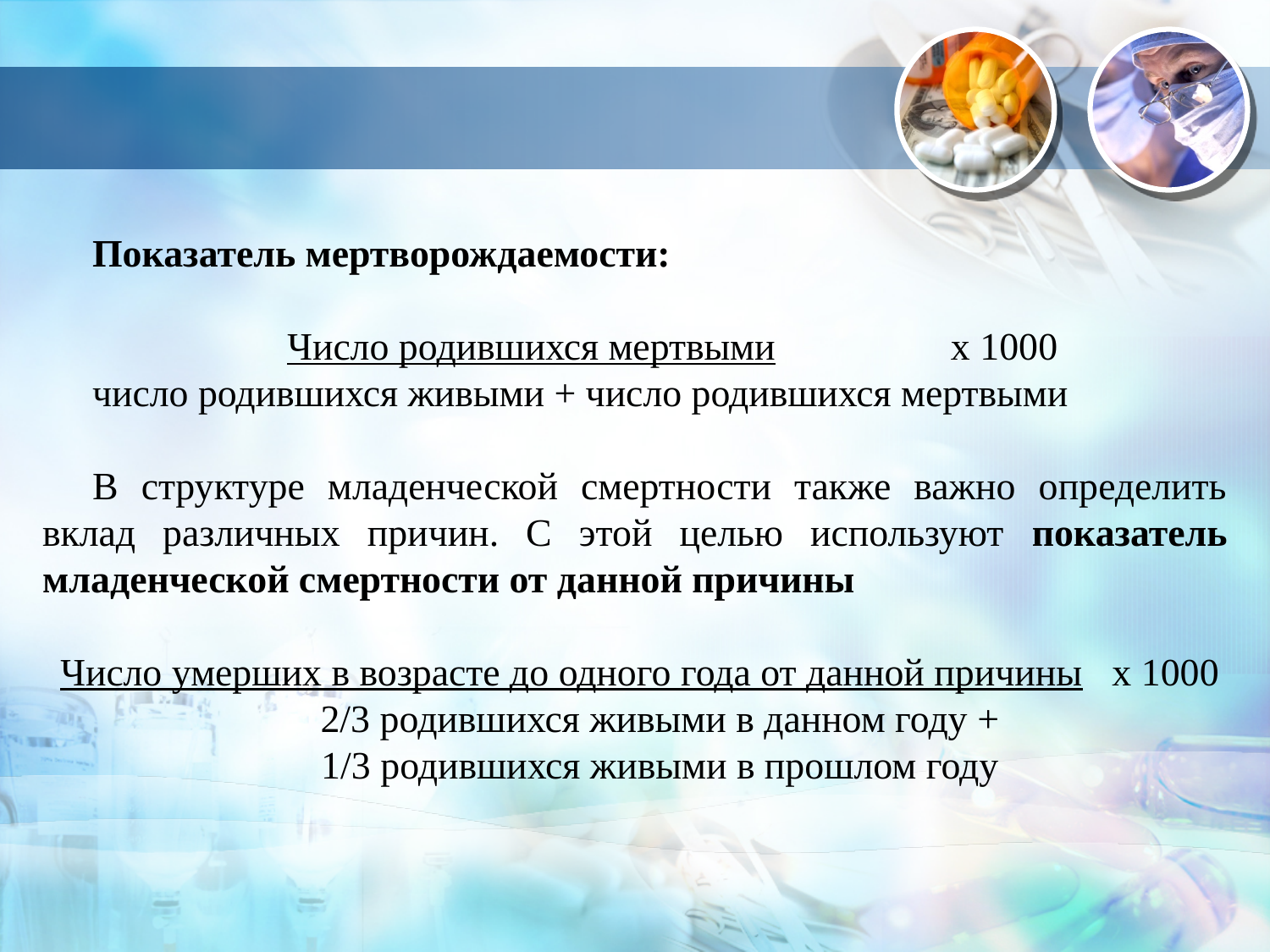

#
Показатель мертворождаемости:

                    Число родившихся мертвыми                  х 1000
число родившихся живыми + число родившихся мертвыми

В структуре младенческой смертности также важно определить вклад различных причин. С этой целью используют показатель младенческой смертности от данной причины

 Число умерших в возрасте до одного года от данной причины   х 1000
2/3 родившихся живыми в данном году +
1/3 родившихся живыми в прошлом году